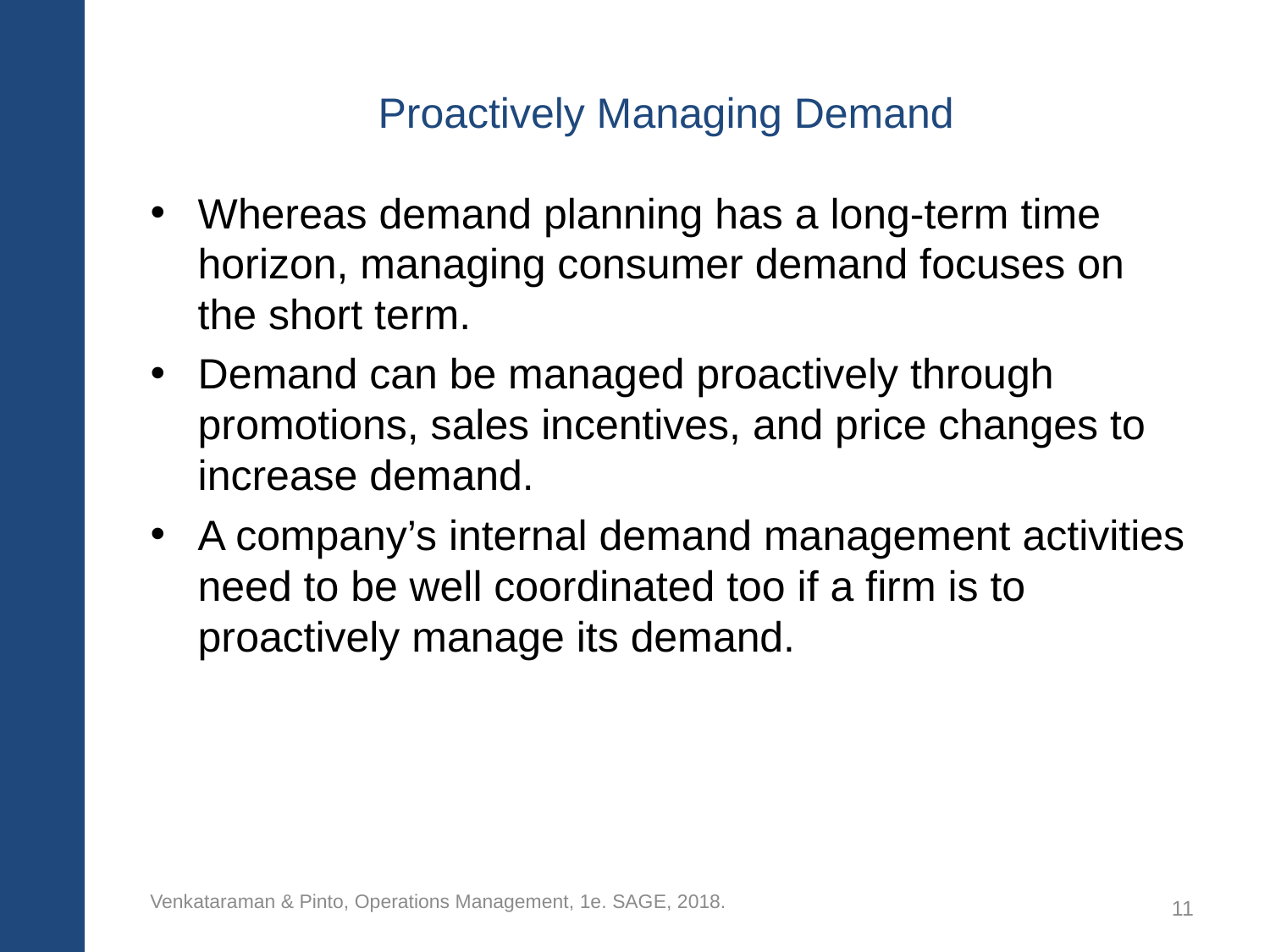

# Proactively Managing Demand
Whereas demand planning has a long-term time horizon, managing consumer demand focuses on the short term.
Demand can be managed proactively through promotions, sales incentives, and price changes to increase demand.
A company’s internal demand management activities need to be well coordinated too if a firm is to proactively manage its demand.
Venkataraman & Pinto, Operations Management, 1e. SAGE, 2018.
11